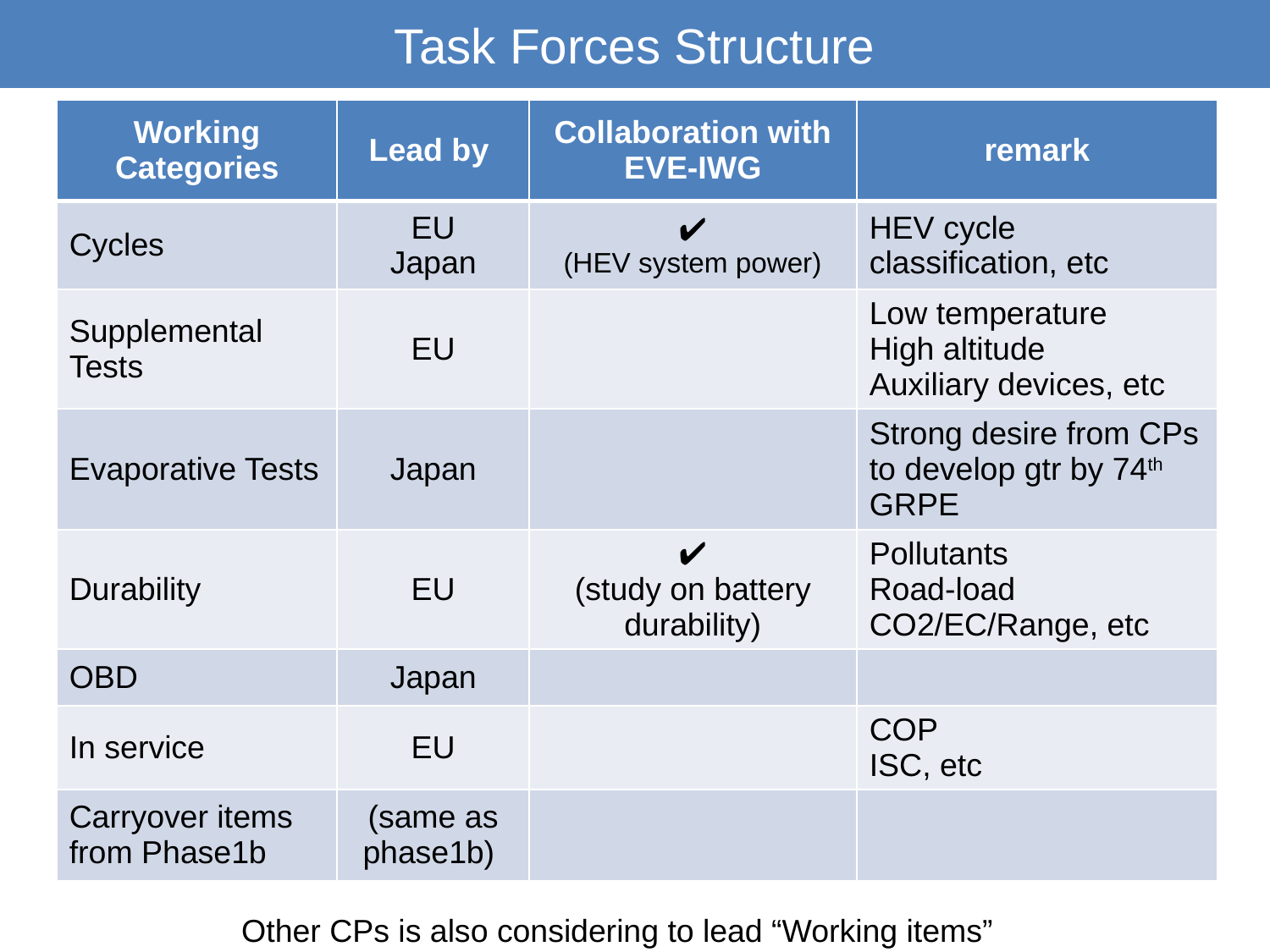

Task Forces Structure
| Working Categories | Lead by | Collaboration with EVE-IWG | remark |
| --- | --- | --- | --- |
| Cycles | EU Japan | ✔ (HEV system power) | HEV cycle classification, etc |
| Supplemental Tests | EU |  | Low temperature High altitude Auxiliary devices, etc |
| Evaporative Tests | Japan |  | Strong desire from CPs to develop gtr by 74th GRPE |
| Durability | EU | ✔ (study on battery durability) | Pollutants Road-load CO2/EC/Range, etc |
| OBD | Japan |  |  |
| In service | EU |  | COP ISC, etc |
| Carryover items from Phase1b | (same as phase1b) |  |  |
Other CPs is also considering to lead “Working items”